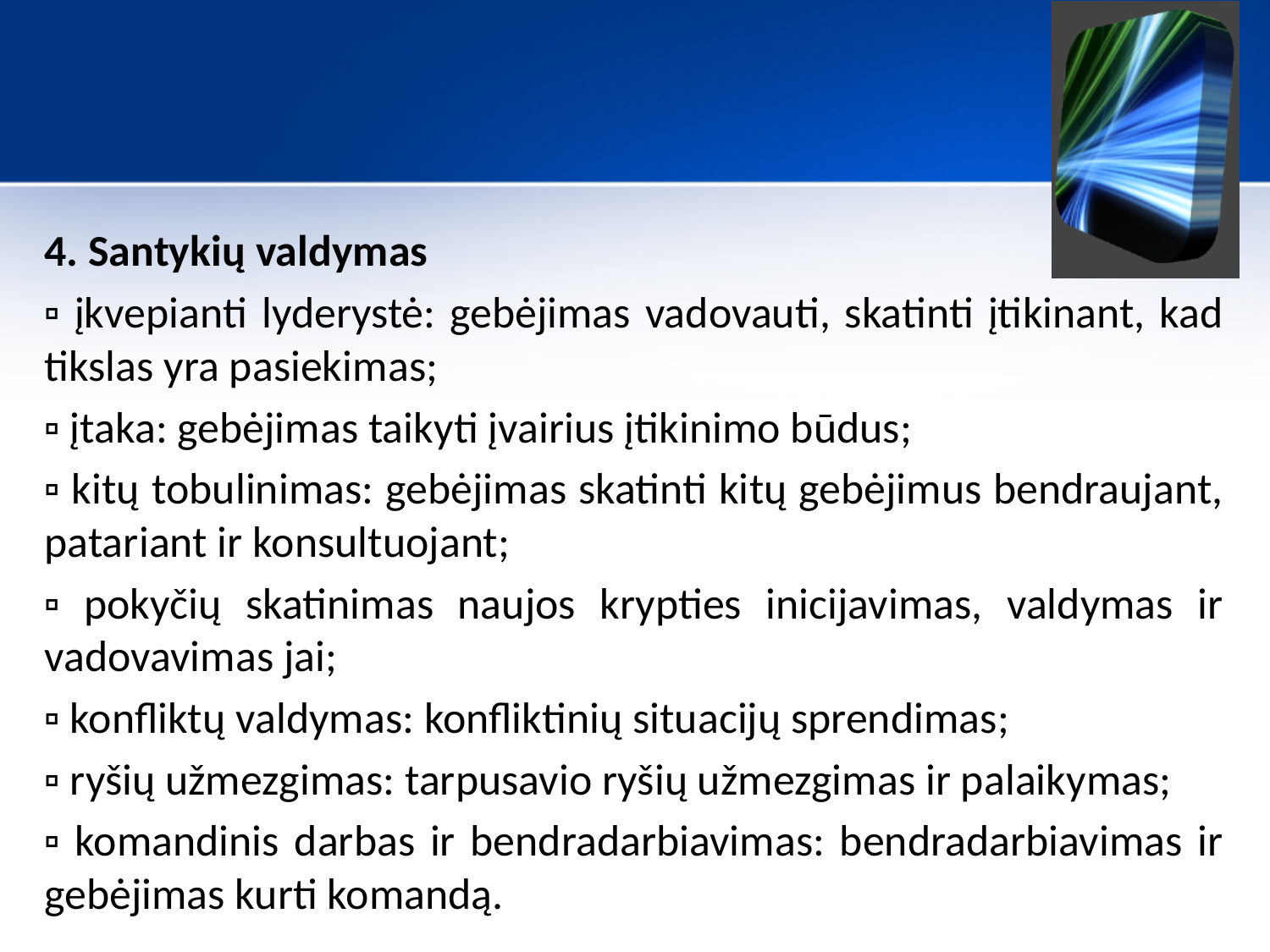

#
4. Santykių valdymas
▫ įkvepianti lyderystė: gebėjimas vadovauti, skatinti įtikinant, kad tikslas yra pasiekimas;
▫ įtaka: gebėjimas taikyti įvairius įtikinimo būdus;
▫ kitų tobulinimas: gebėjimas skatinti kitų gebėjimus bendraujant, patariant ir konsultuojant;
▫ pokyčių skatinimas naujos krypties inicijavimas, valdymas ir vadovavimas jai;
▫ konfliktų valdymas: konfliktinių situacijų sprendimas;
▫ ryšių užmezgimas: tarpusavio ryšių užmezgimas ir palaikymas;
▫ komandinis darbas ir bendradarbiavimas: bendradarbiavimas ir gebėjimas kurti komandą.